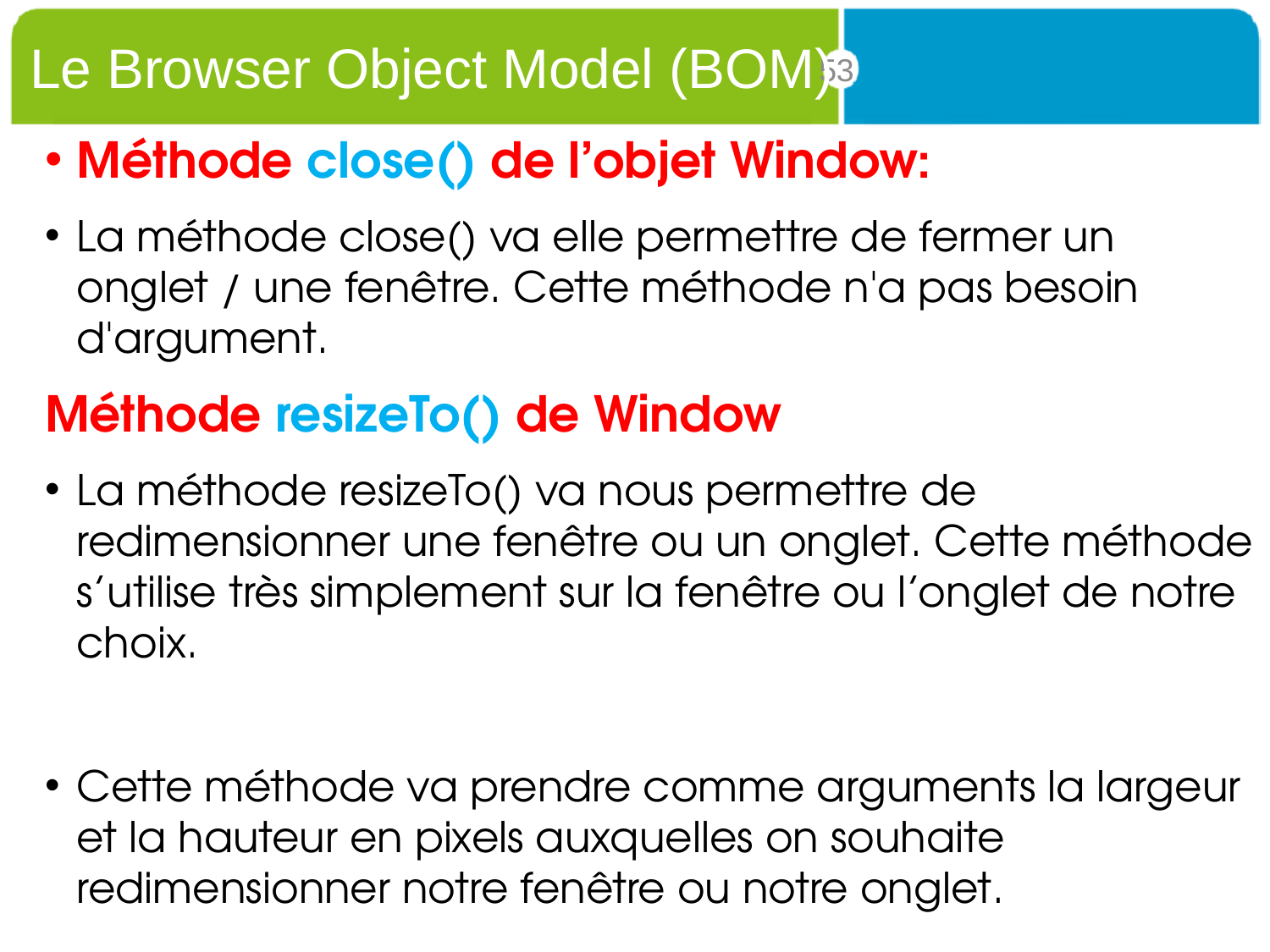

# Le Browser Object Model (BOM)
53
Méthode close() de l’objet Window:
La méthode close() va elle permettre de fermer un onglet / une fenêtre. Cette méthode n'a pas besoin d'argument.
Méthode resizeTo() de Window
La méthode resizeTo() va nous permettre de redimensionner une fenêtre ou un onglet. Cette méthode s’utilise très simplement sur la fenêtre ou l’onglet de notre choix.

Cette méthode va prendre comme arguments la largeur et la hauteur en pixels auxquelles on souhaite redimensionner notre fenêtre ou notre onglet.